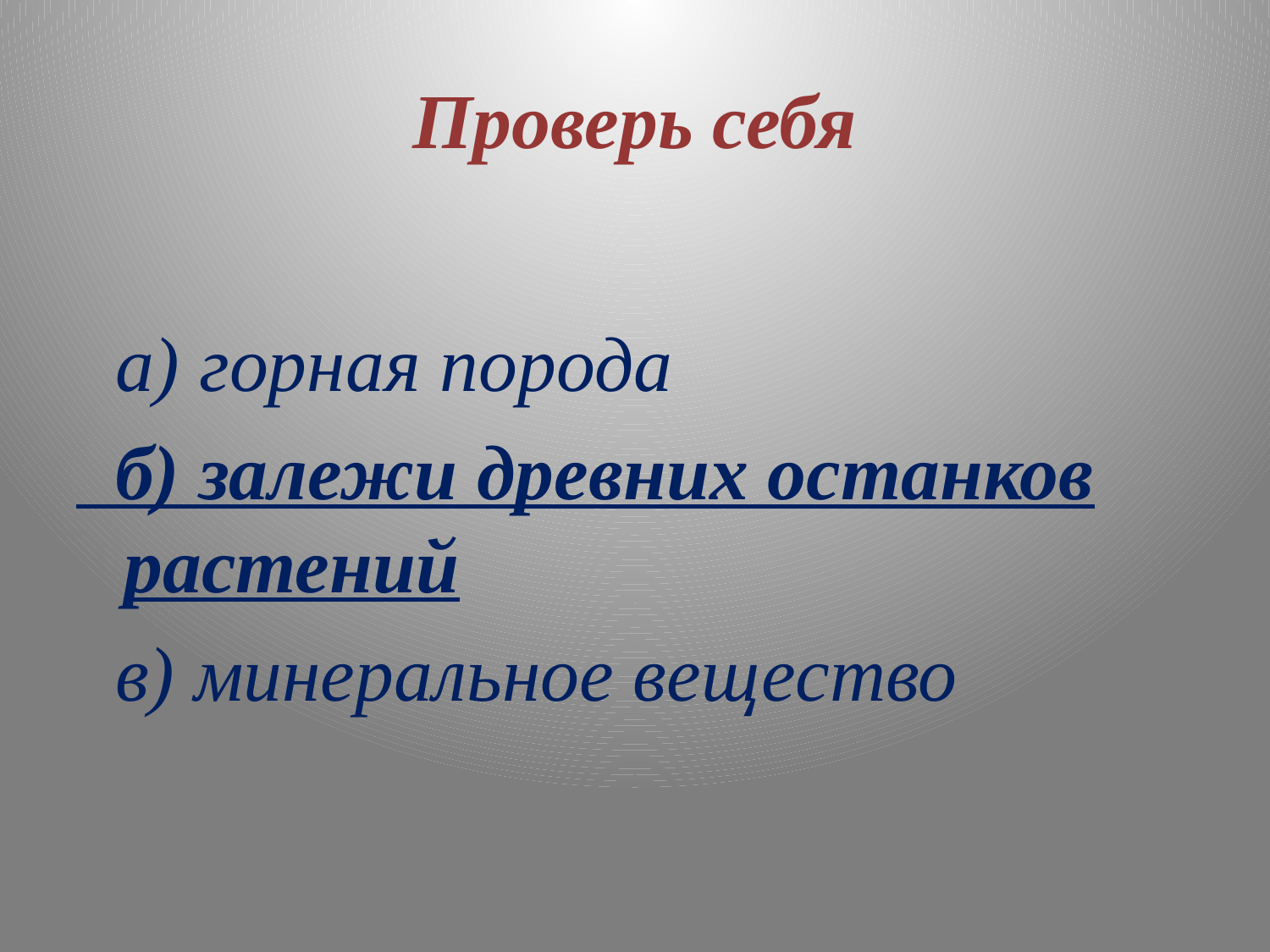

# Проверь себя
  а) горная порода
  б) залежи древних останков растений
  в) минеральное вещество